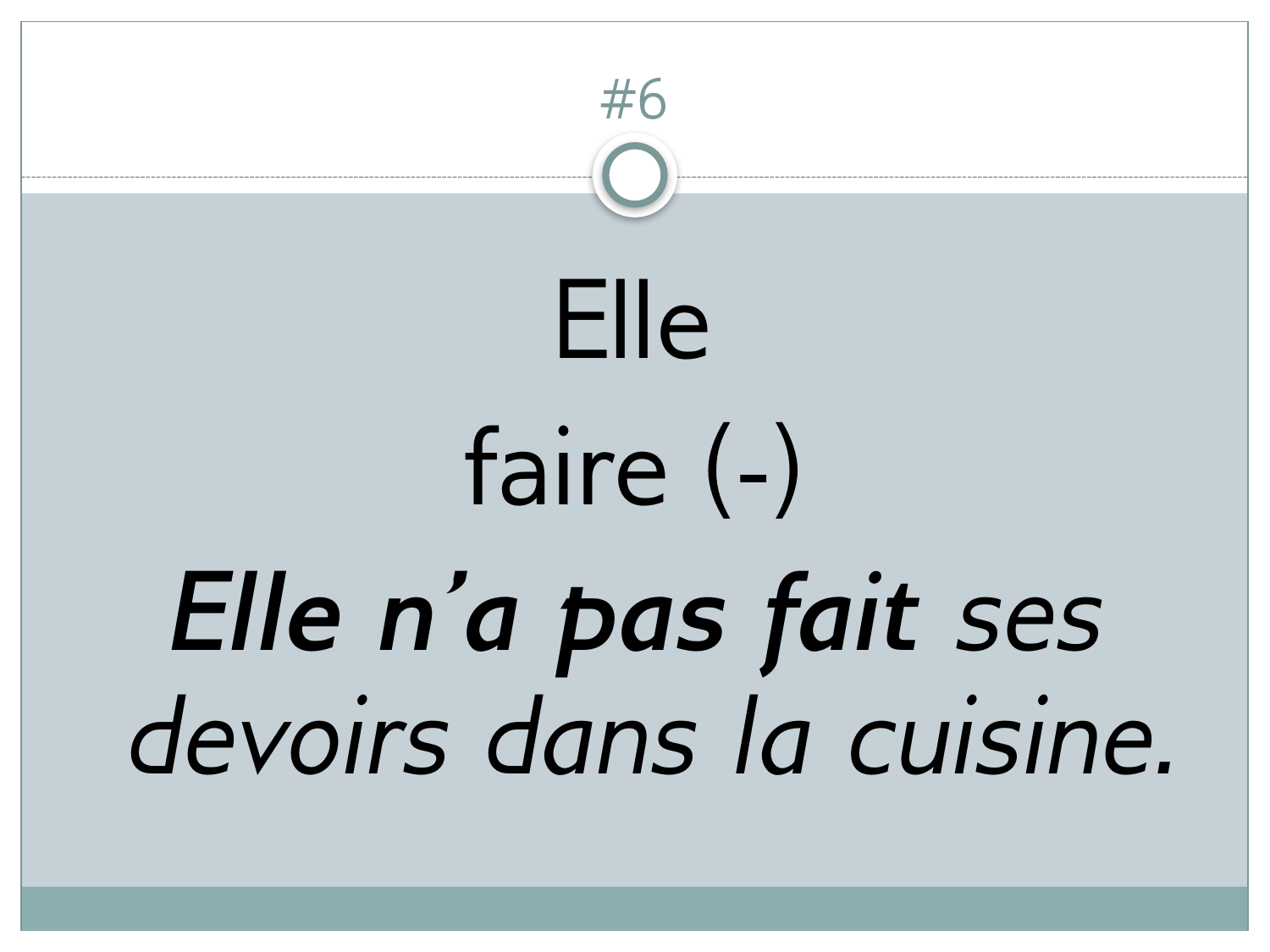

# #6
Elle
faire (-)
Elle n’a pas fait ses devoirs dans la cuisine.